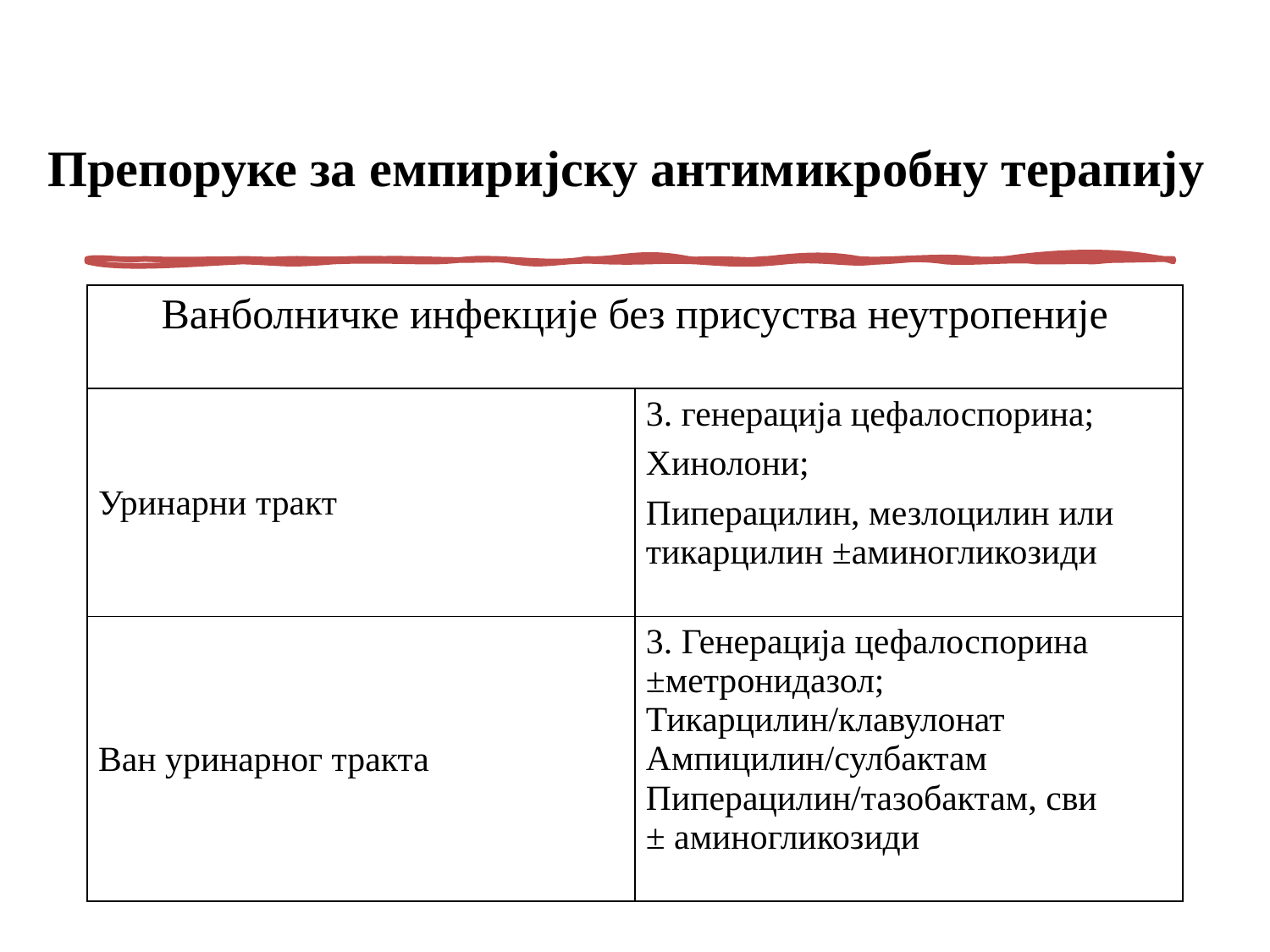

# Препоруке за емпиријску антимикробну терапију

| Ванболничке инфекције без присуства неутропеније |  |
| --- | --- |
| Уринарни тракт | 3. генерација цефалоспорина; Хинолони; Пиперацилин, мезлоцилин или тикарцилин ±аминогликозиди |
| Ван уринарног тракта | 3. Генерација цефалоспорина ±метронидазол; Тикарцилин/клавулонат Ампицилин/сулбактам Пиперацилин/тазобактам, сви ± аминогликозиди |